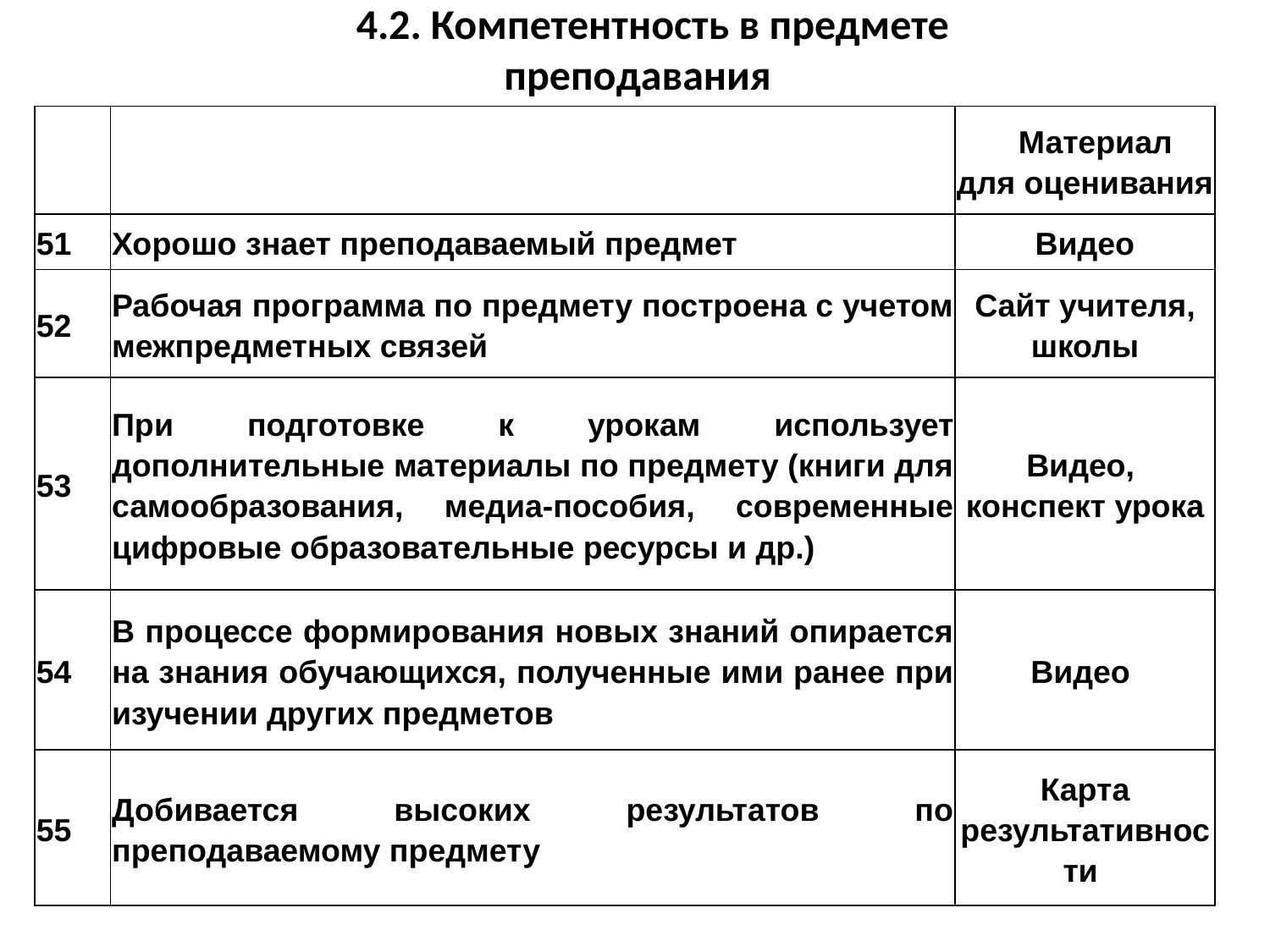

4.2. Компетентность в предмете преподавания
|  |  | Материал для оценивания |
| --- | --- | --- |
| 51 | Хорошо знает преподаваемый предмет | Видео |
| 52 | Рабочая программа по предмету построена с учетом межпредметных связей | Сайт учителя, школы |
| 53 | При подготовке к урокам использует дополнительные материалы по предмету (книги для самообразования, медиа-пособия, современные цифровые образовательные ресурсы и др.) | Видео, конспект урока |
| 54 | В процессе формирования новых знаний опирается на знания обучающихся, полученные ими ранее при изучении других предметов | Видео |
| 55 | Добивается высоких результатов по преподаваемому предмету | Карта результативности |